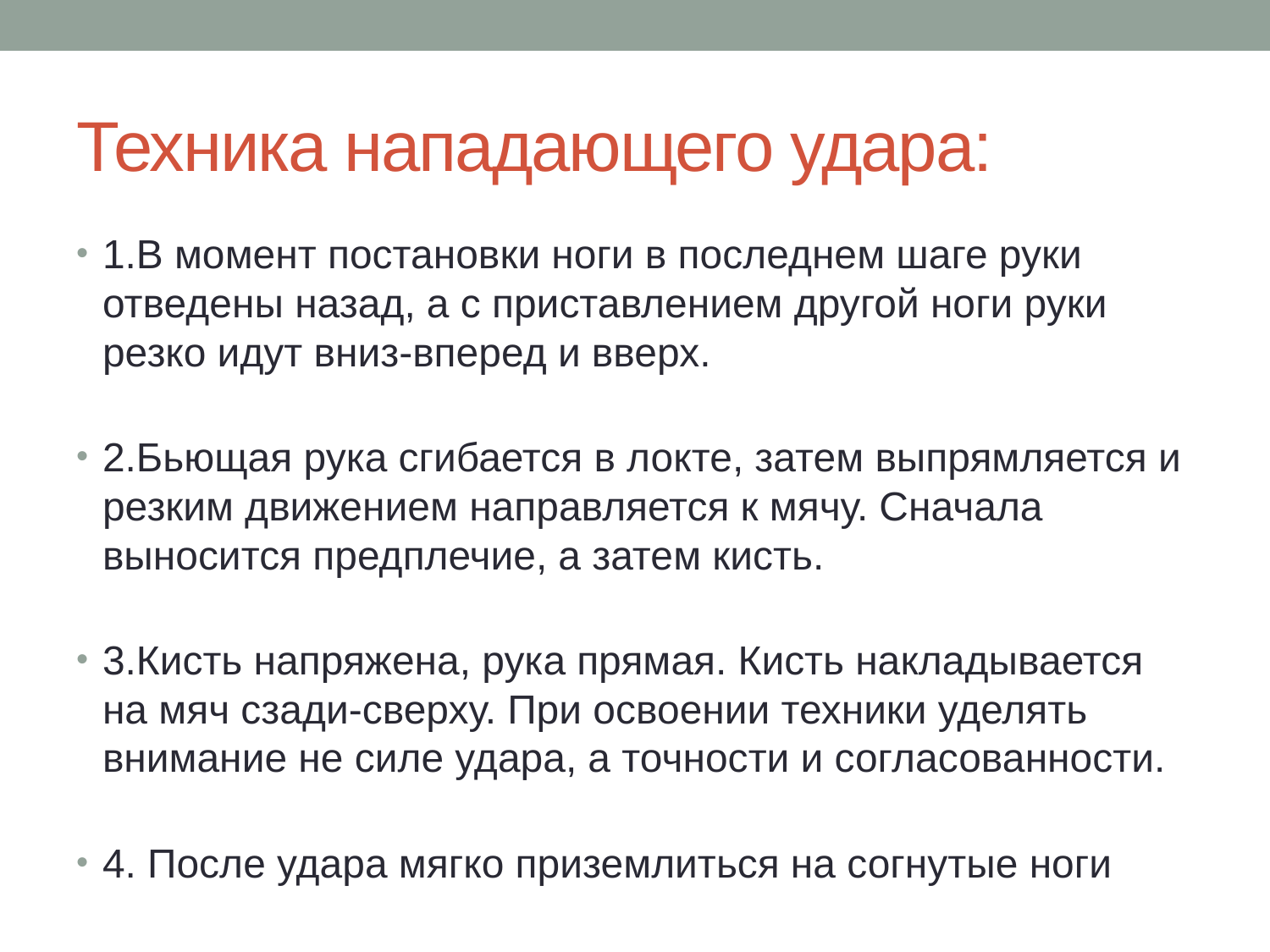

# Техника нападающего удара:
1.В момент постановки ноги в последнем шаге руки отведены назад, а с приставлением другой ноги руки резко идут вниз-вперед и вверх.
2.Бьющая рука сгибается в локте, затем выпрямляется и резким движением направляется к мячу. Сначала выносится предплечие, а затем кисть.
3.Кисть напряжена, рука прямая. Кисть накладывается на мяч сзади-сверху. При освоении техники уделять внимание не силе удара, а точности и согласованности.
4. После удара мягко приземлиться на согнутые ноги